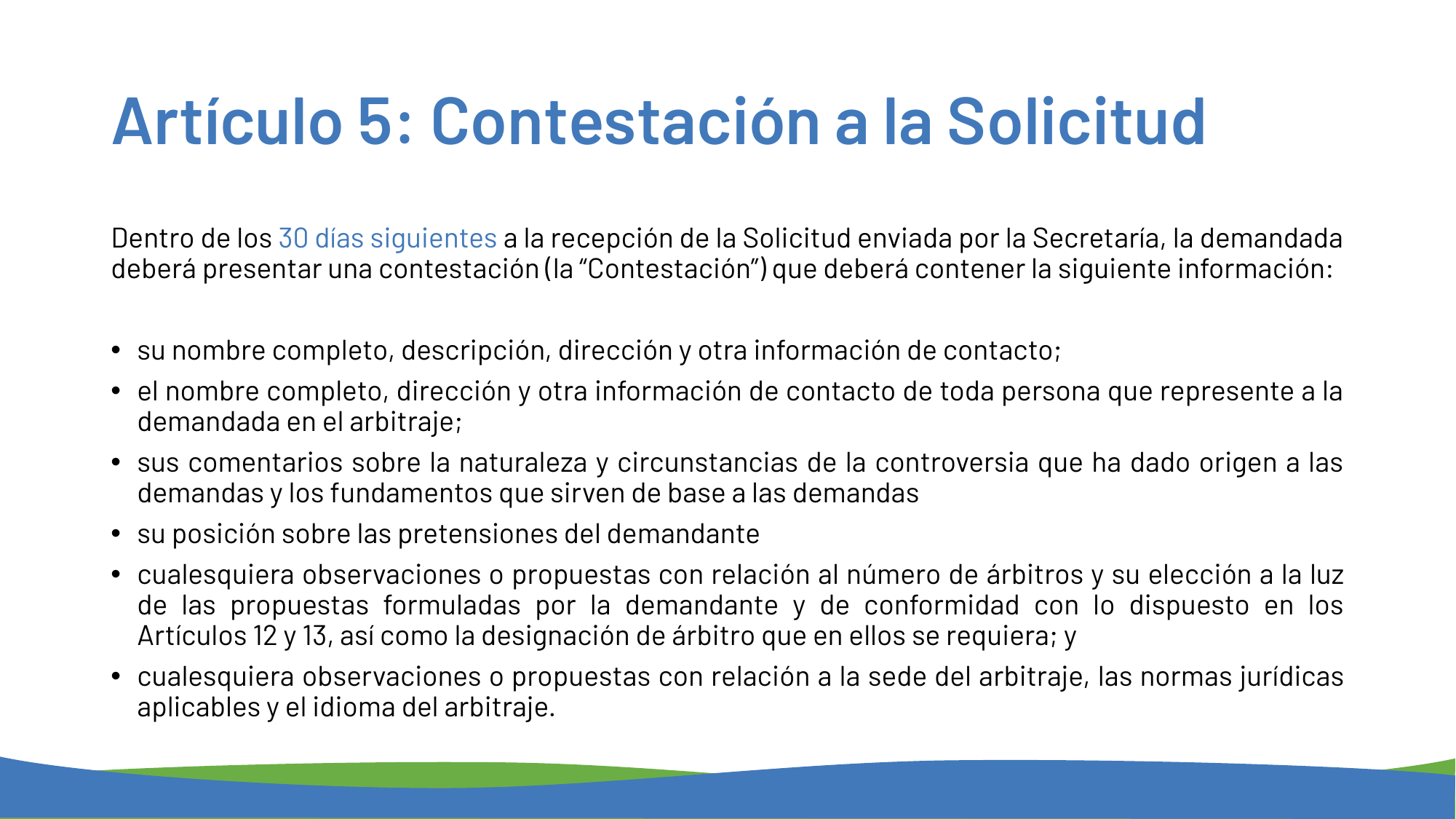

# Artículo 5: Contestación a la Solicitud
Dentro de los 30 días siguientes a la recepción de la Solicitud enviada por la Secretaría, la demandada deberá presentar una contestación (la “Contestación”) que deberá contener la siguiente información:

su nombre completo, descripción, dirección y otra información de contacto;
el nombre completo, dirección y otra información de contacto de toda persona que represente a la demandada en el arbitraje;
sus comentarios sobre la naturaleza y circunstancias de la controversia que ha dado origen a las demandas y los fundamentos que sirven de base a las demandas
su posición sobre las pretensiones del demandante
cualesquiera observaciones o propuestas con relación al número de árbitros y su elección a la luz de las propuestas formuladas por la demandante y de conformidad con lo dispuesto en los Artículos 12 y 13, así como la designación de árbitro que en ellos se requiera; y
cualesquiera observaciones o propuestas con relación a la sede del arbitraje, las normas jurídicas aplicables y el idioma del arbitraje.